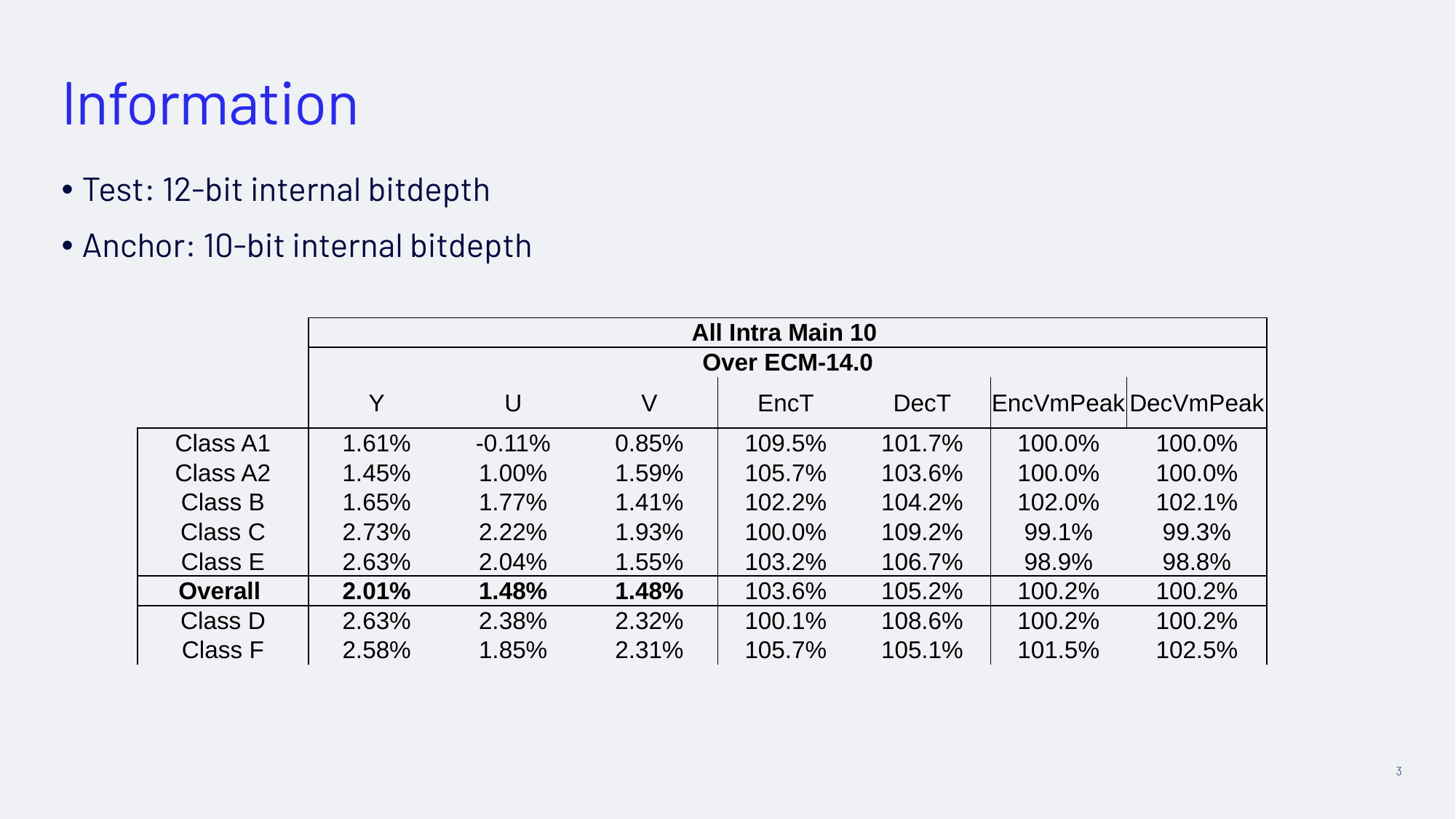

# Information
Test: 12-bit internal bitdepth
Anchor: 10-bit internal bitdepth

|  | All Intra Main 10 |  |  |  |  |  |  |
| --- | --- | --- | --- | --- | --- | --- | --- |
|  | Over ECM-14.0 |  |  |  |  |  |  |
|  | Y | U | V | EncT | DecT | EncVmPeak | DecVmPeak |
| Class A1 | 1.61% | -0.11% | 0.85% | 109.5% | 101.7% | 100.0% | 100.0% |
| Class A2 | 1.45% | 1.00% | 1.59% | 105.7% | 103.6% | 100.0% | 100.0% |
| Class B | 1.65% | 1.77% | 1.41% | 102.2% | 104.2% | 102.0% | 102.1% |
| Class C | 2.73% | 2.22% | 1.93% | 100.0% | 109.2% | 99.1% | 99.3% |
| Class E | 2.63% | 2.04% | 1.55% | 103.2% | 106.7% | 98.9% | 98.8% |
| Overall | 2.01% | 1.48% | 1.48% | 103.6% | 105.2% | 100.2% | 100.2% |
| Class D | 2.63% | 2.38% | 2.32% | 100.1% | 108.6% | 100.2% | 100.2% |
| Class F | 2.58% | 1.85% | 2.31% | 105.7% | 105.1% | 101.5% | 102.5% |